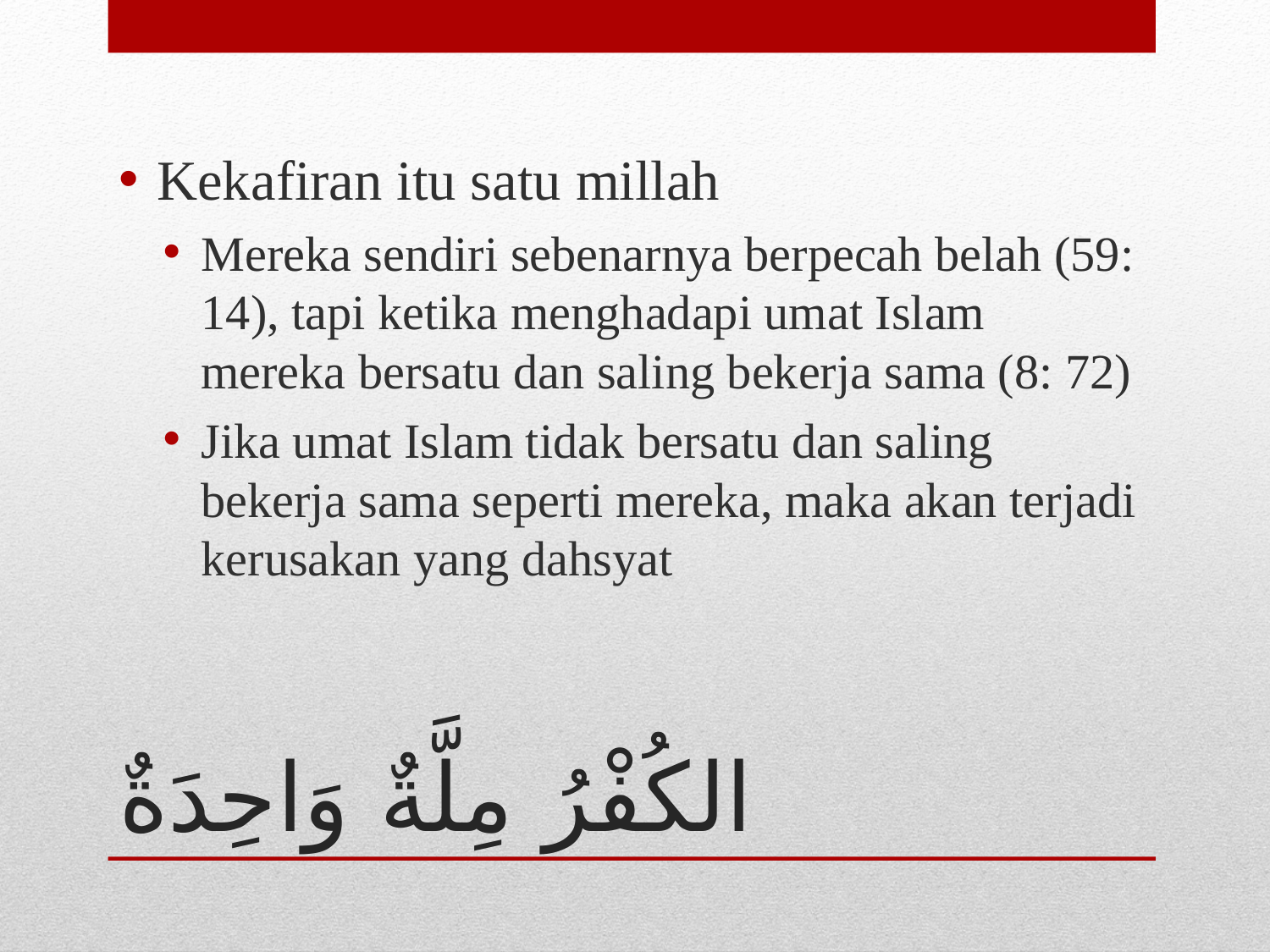

Kekafiran itu satu millah
Mereka sendiri sebenarnya berpecah belah (59: 14), tapi ketika menghadapi umat Islam mereka bersatu dan saling bekerja sama (8: 72)
Jika umat Islam tidak bersatu dan saling bekerja sama seperti mereka, maka akan terjadi kerusakan yang dahsyat
# الكُفْرُ مِلَّةٌ وَاحِدَةٌ